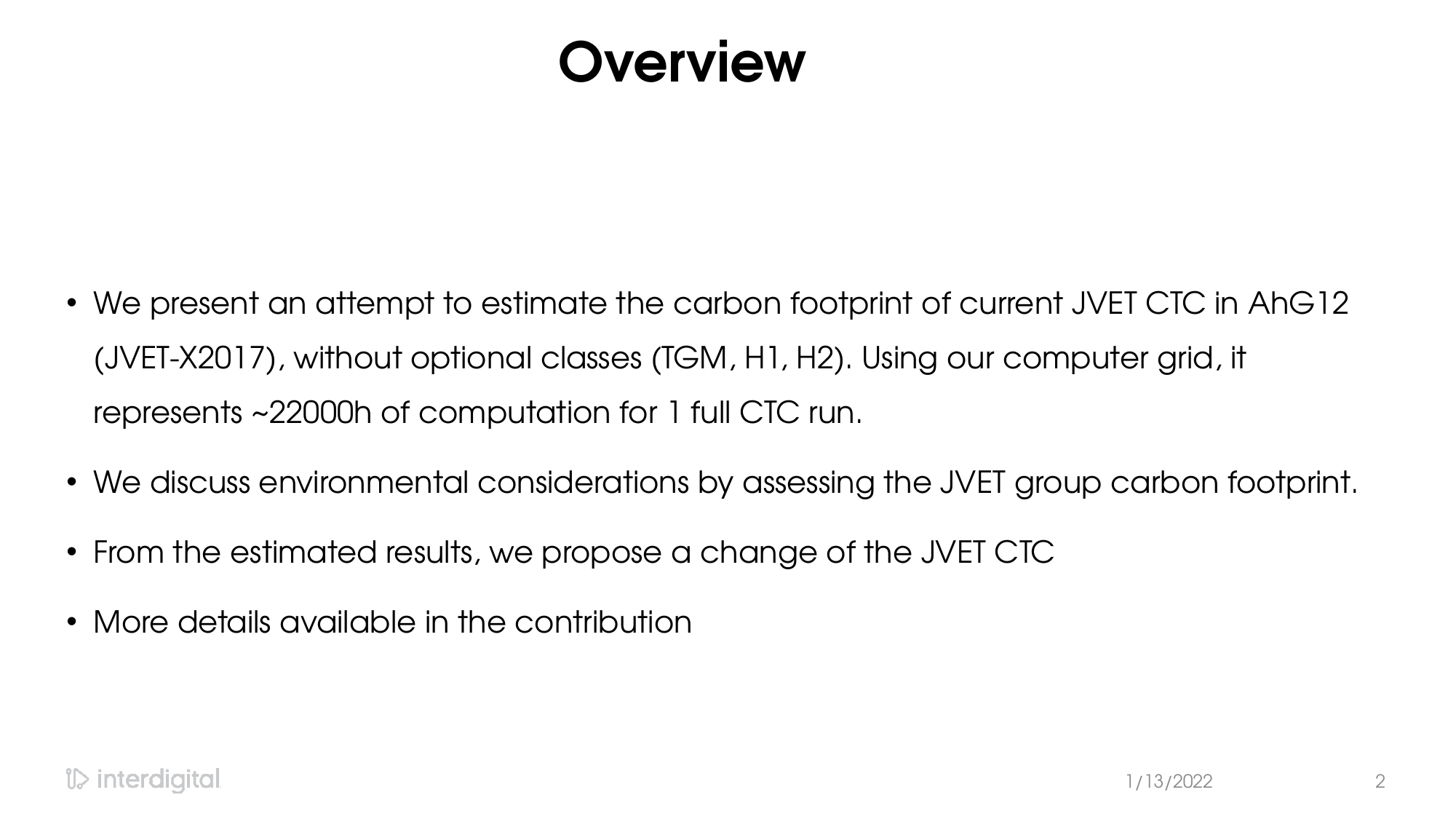

# Overview
We present an attempt to estimate the carbon footprint of current JVET CTC in AhG12 (JVET-X2017), without optional classes (TGM, H1, H2). Using our computer grid, it represents ~22000h of computation for 1 full CTC run.
We discuss environmental considerations by assessing the JVET group carbon footprint.
From the estimated results, we propose a change of the JVET CTC
More details available in the contribution

1/13/2022
2